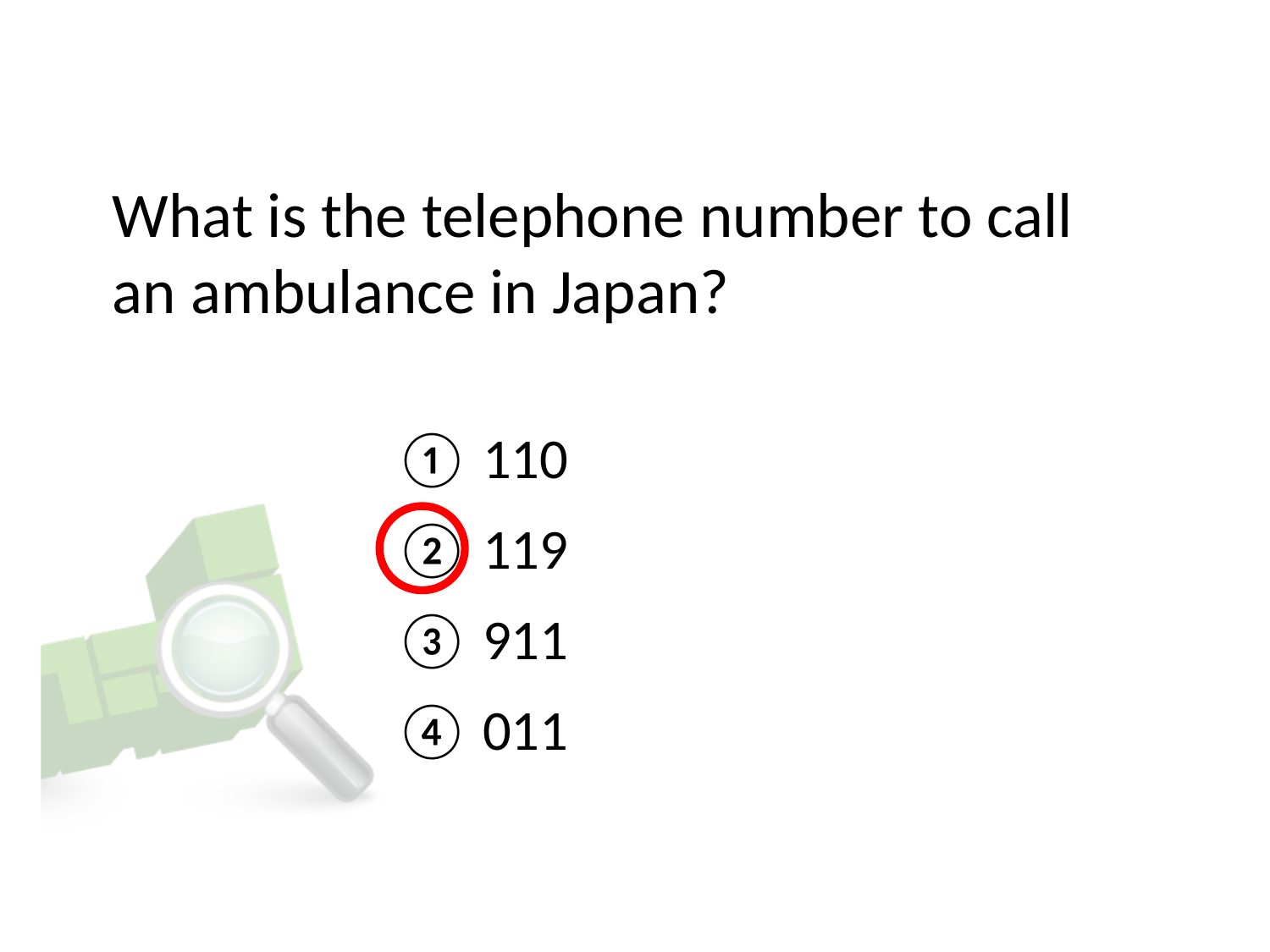

# What is the telephone number to call an ambulance in Japan?
① 110
② 119
③ 911
④ 011